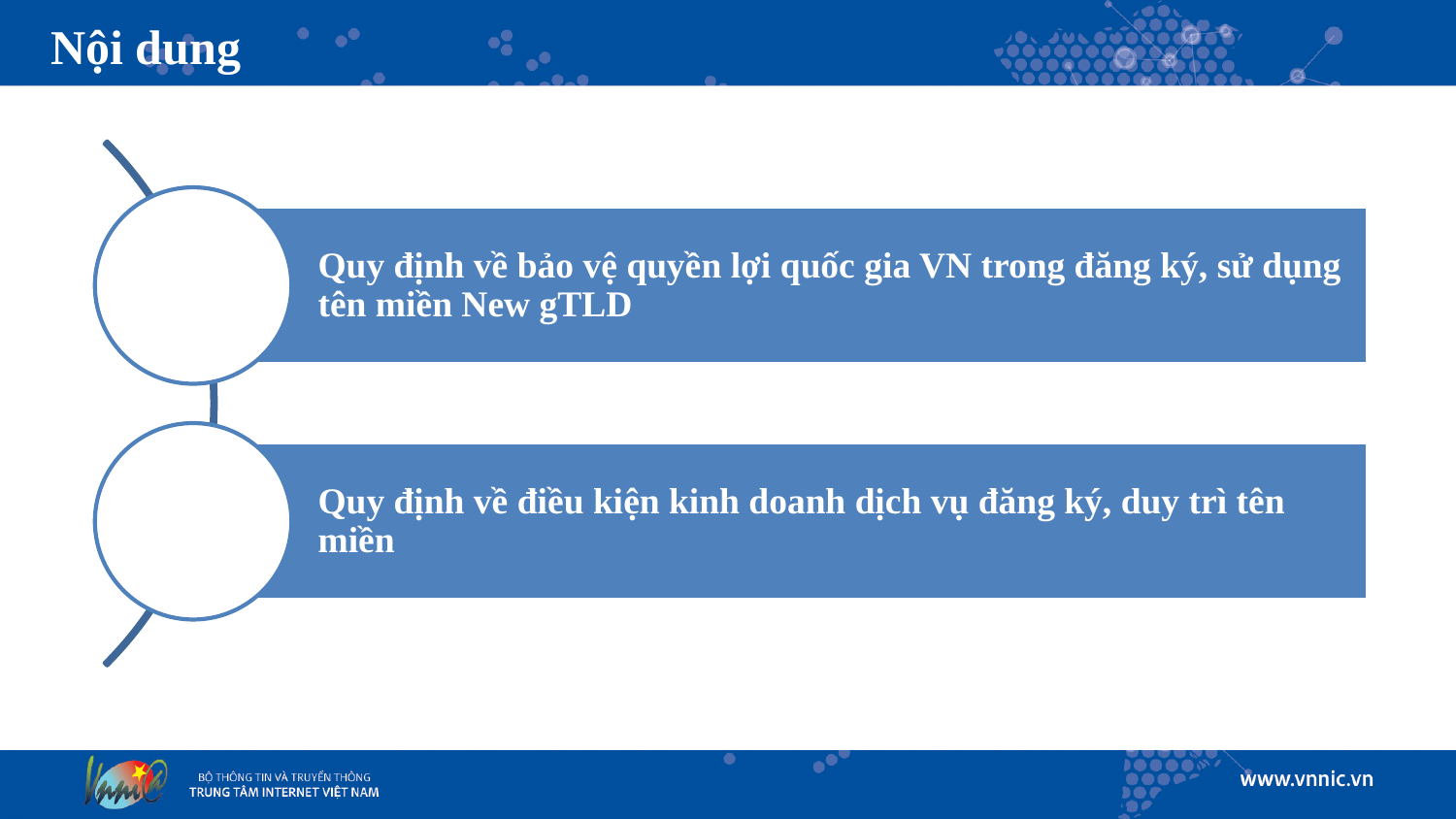

Nội dung
Quy định về bảo vệ quyền lợi quốc gia VN trong đăng ký, sử dụng tên miền New gTLD
Quy định về điều kiện kinh doanh dịch vụ đăng ký, duy trì tên miền